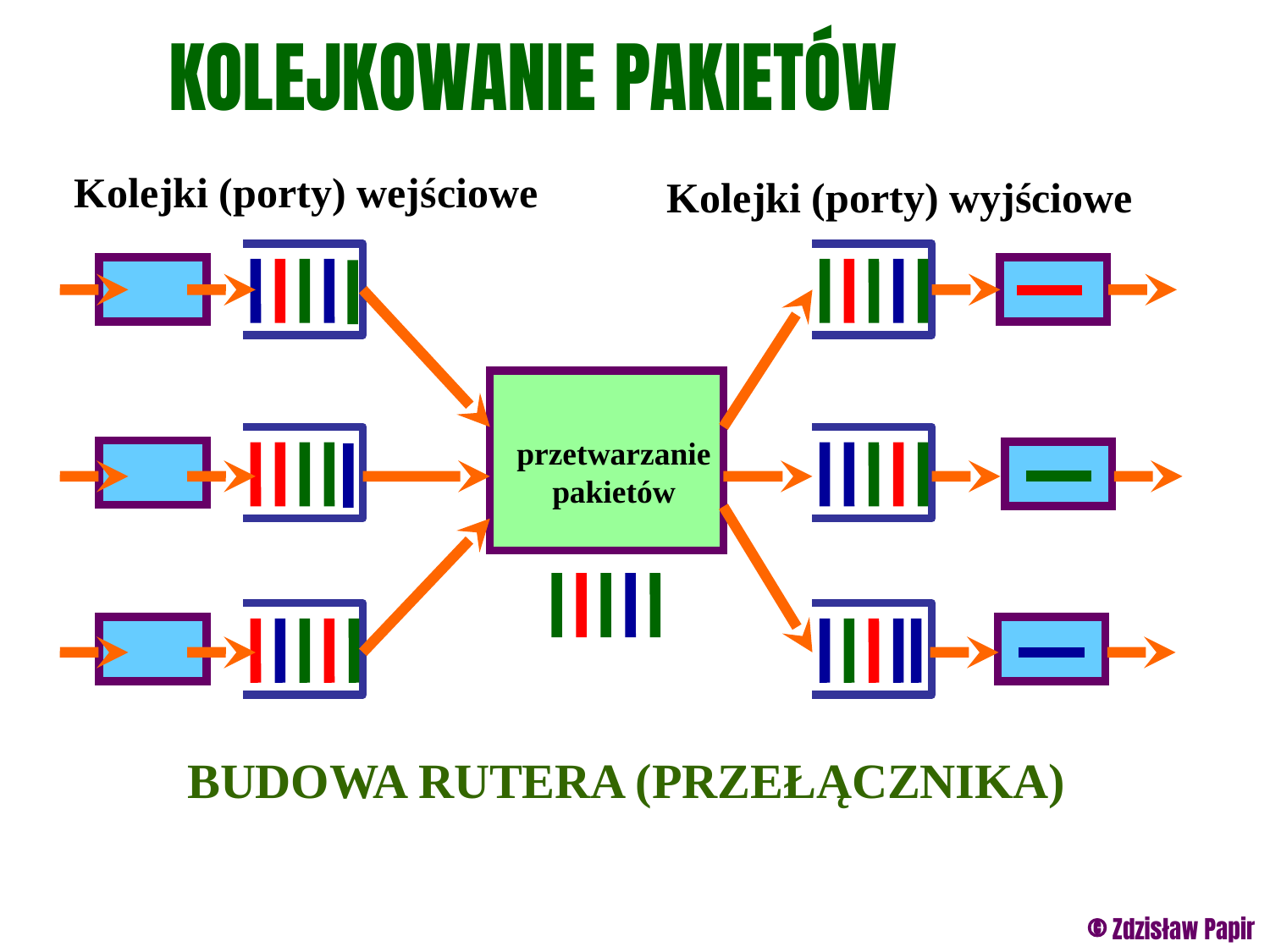

KOLEJKOWANIE PAKIETÓW
Kolejki (porty) wejściowe
Kolejki (porty) wyjściowe

przetwarzanie
pakietów

BUDOWA RUTERA (PRZEŁĄCZNIKA)
© Zdzisław Papir